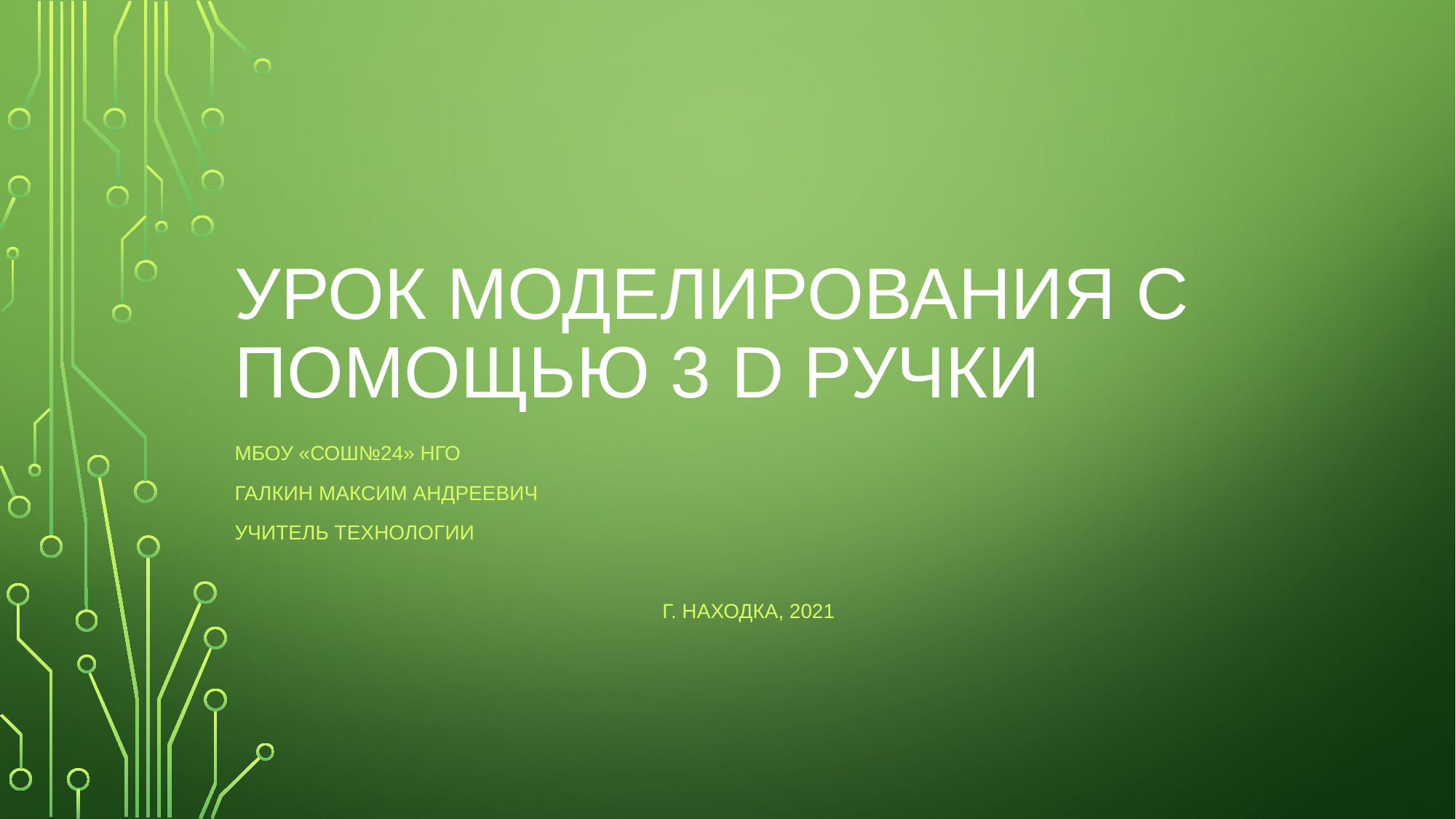

# Урок моделирования с помощью 3 D ручки
МБОУ «СОШ№24» НГО
Галкин Максим Андреевич
Учитель технологии

Г. находка, 2021